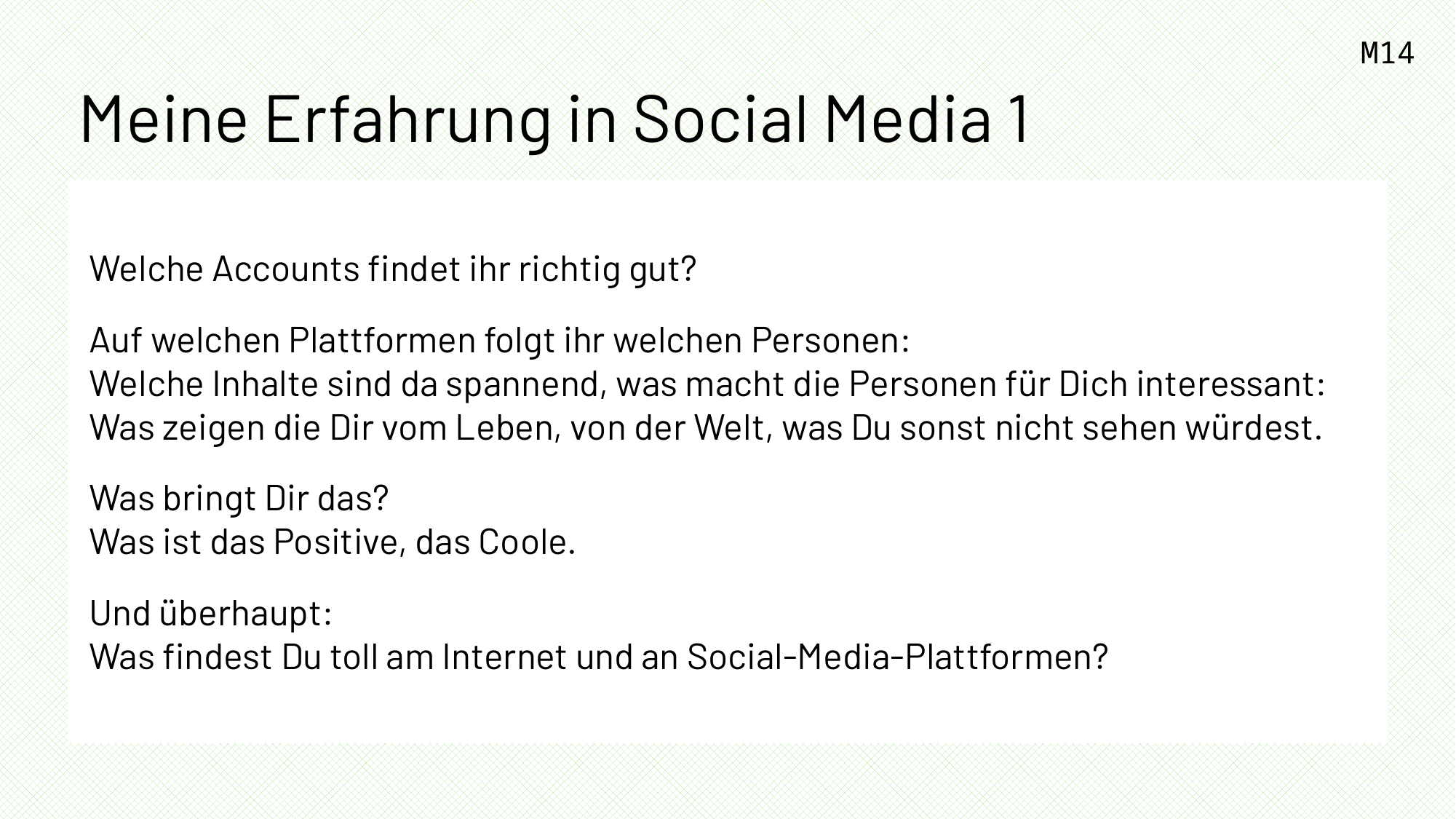

M14
Meine Erfahrung in Social Media 1
Welche Accounts findet ihr richtig gut?
Auf welchen Plattformen folgt ihr welchen Personen:
Welche Inhalte sind da spannend, was macht die Personen für Dich interessant:
Was zeigen die Dir vom Leben, von der Welt, was Du sonst nicht sehen würdest.
Was bringt Dir das?
Was ist das Positive, das Coole.
Und überhaupt:
Was findest Du toll am Internet und an Social-Media-Plattformen?